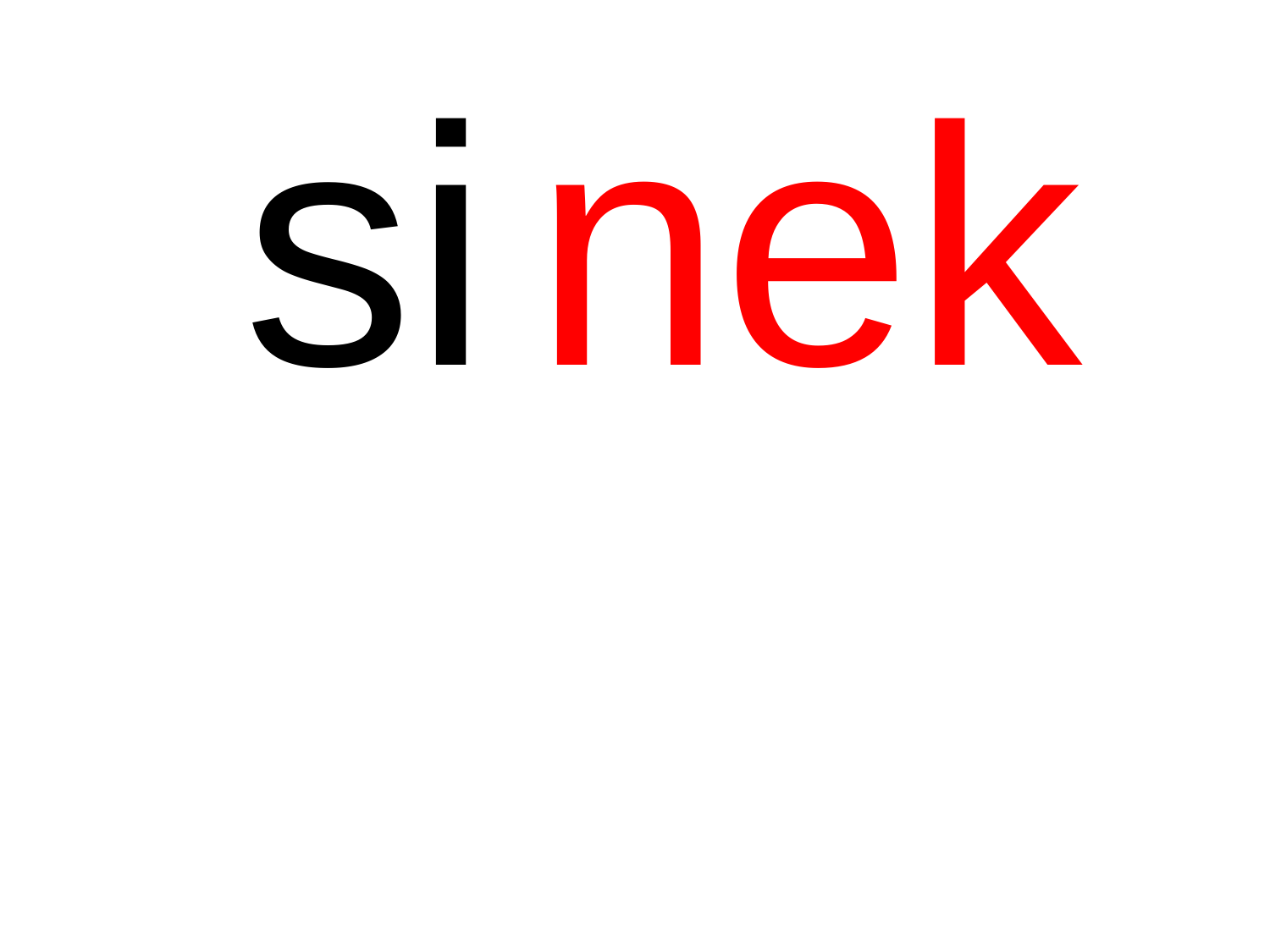

| si |
| --- |
| nek |
| --- |